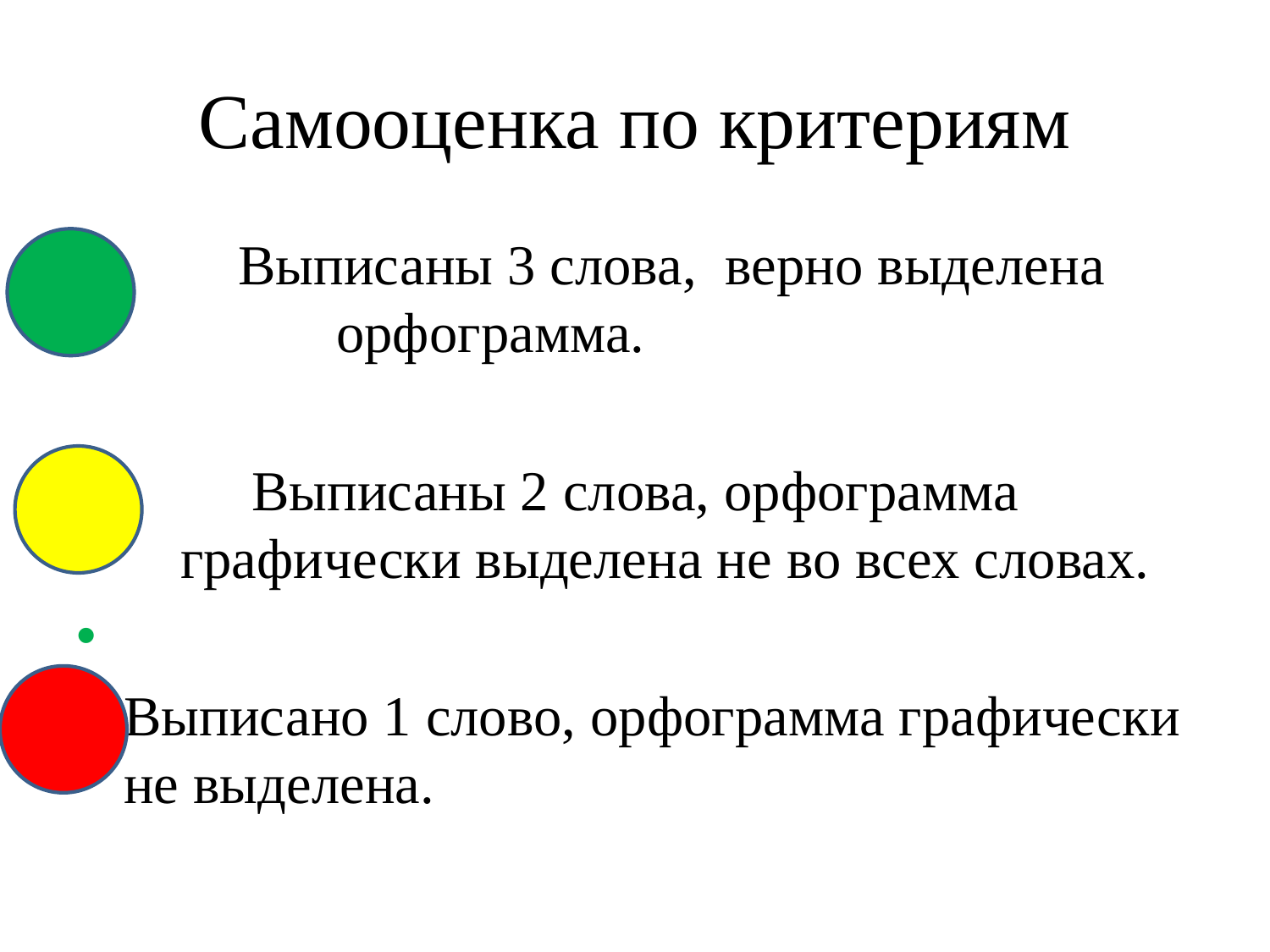

# Самооценка по критериям
         Выписаны 3 слова,  верно выделена                      орфограмма.

         Выписаны 2 слова, орфограмма                 графически выделена не во всех словах.

Выписано 1 слово, орфограмма графически не выделена.